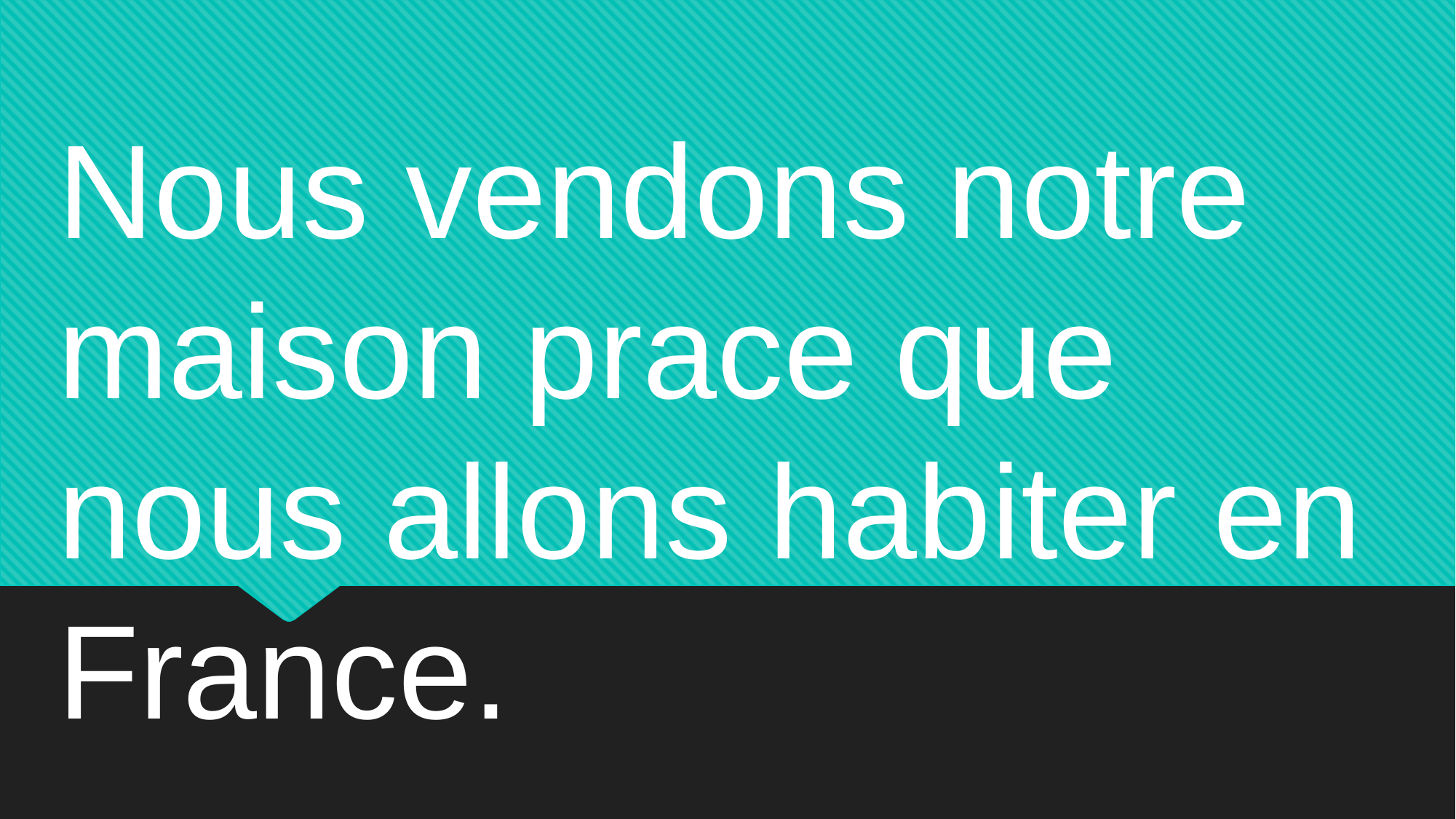

Nous vendons notre maison prace que nous allons habiter en France.